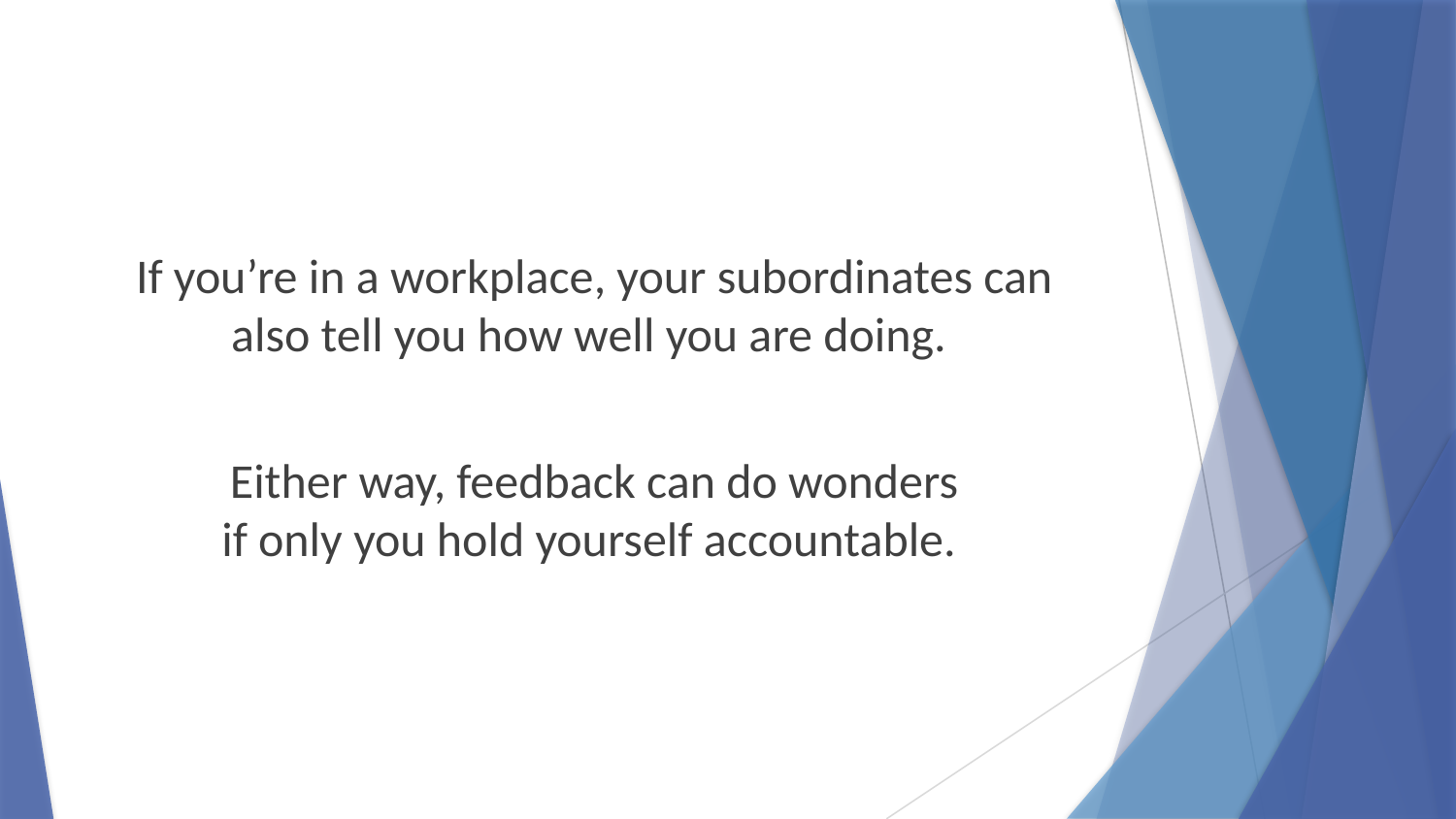

If you’re in a workplace, your subordinates can also tell you how well you are doing.

Either way, feedback can do wonders
if only you hold yourself accountable.